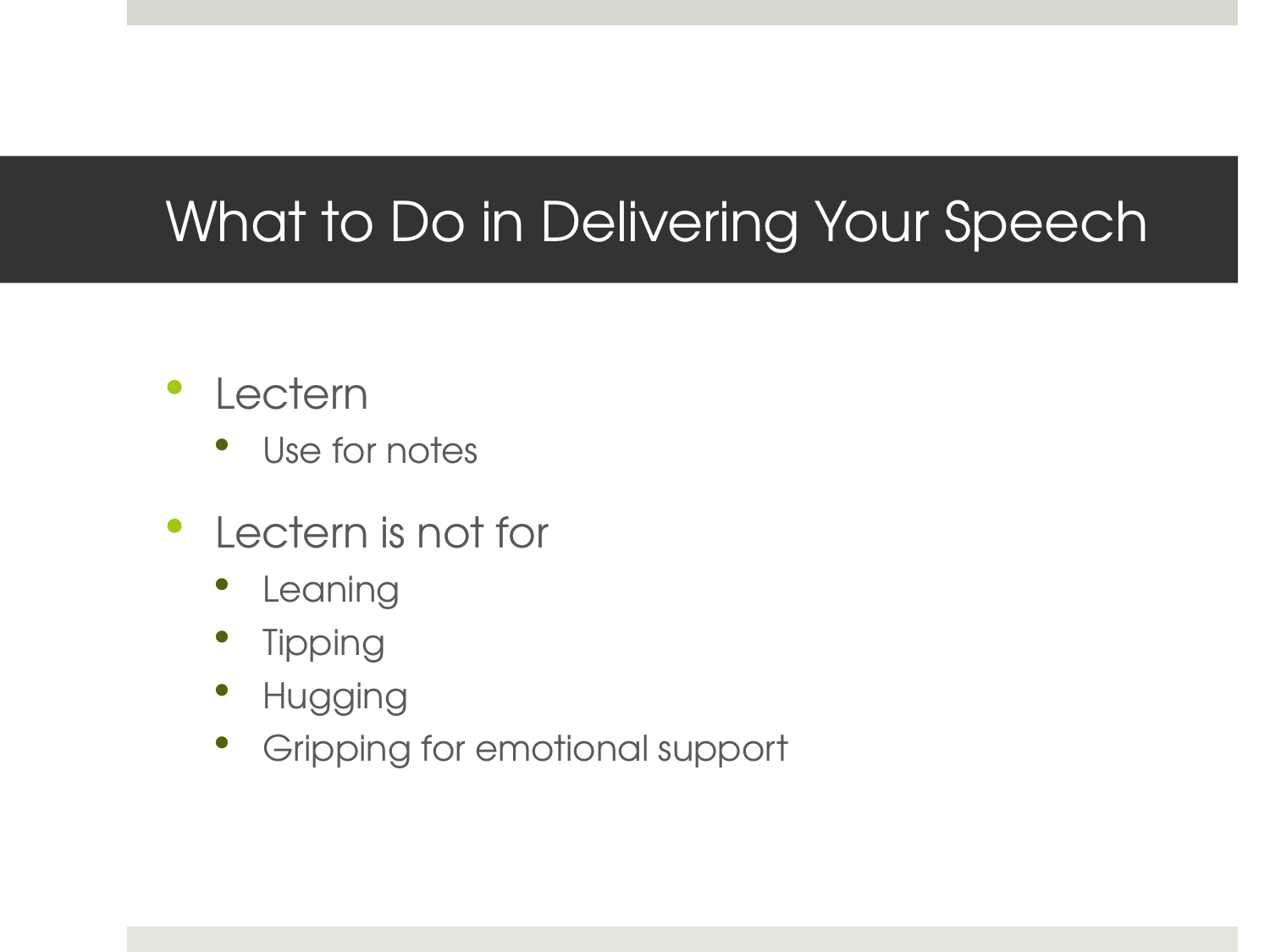

# What to Do in Delivering Your Speech
Lectern
Use for notes
Lectern is not for
Leaning
Tipping
Hugging
Gripping for emotional support